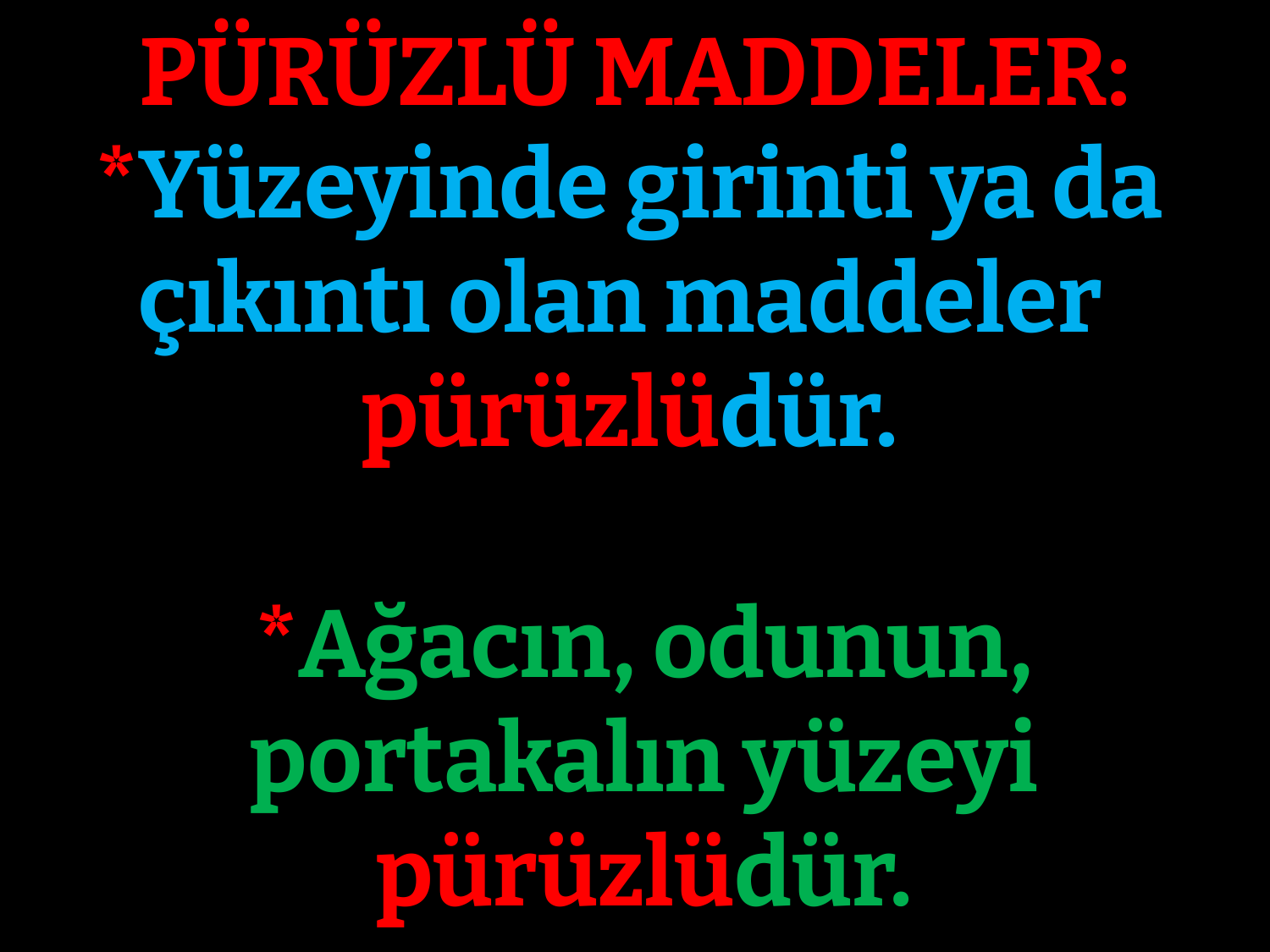

PÜRÜZLÜ MADDELER:
*Yüzeyinde girinti ya da çıkıntı olan maddeler  pürüzlüdür.
#
*Ağacın, odunun, portakalın yüzeyi pürüzlüdür.